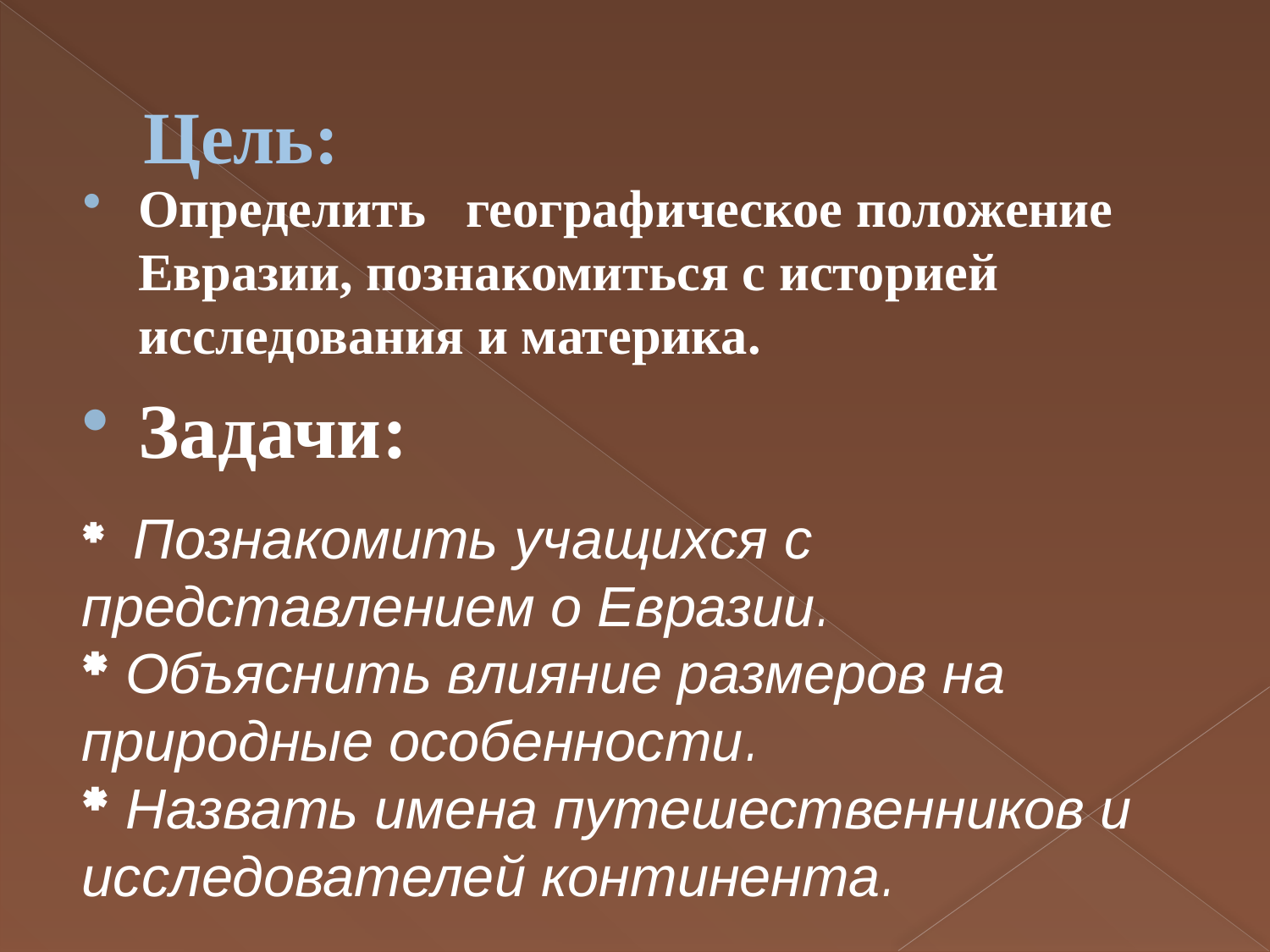

# Цель:
Определить   географическое положение  Евразии, познакомиться с историей исследования и материка.
Задачи:
*  Познакомить учащихся с представлением о Евразии.
* Объяснить влияние размеров на природные особенности.
* Назвать имена путешественников и исследователей континента.